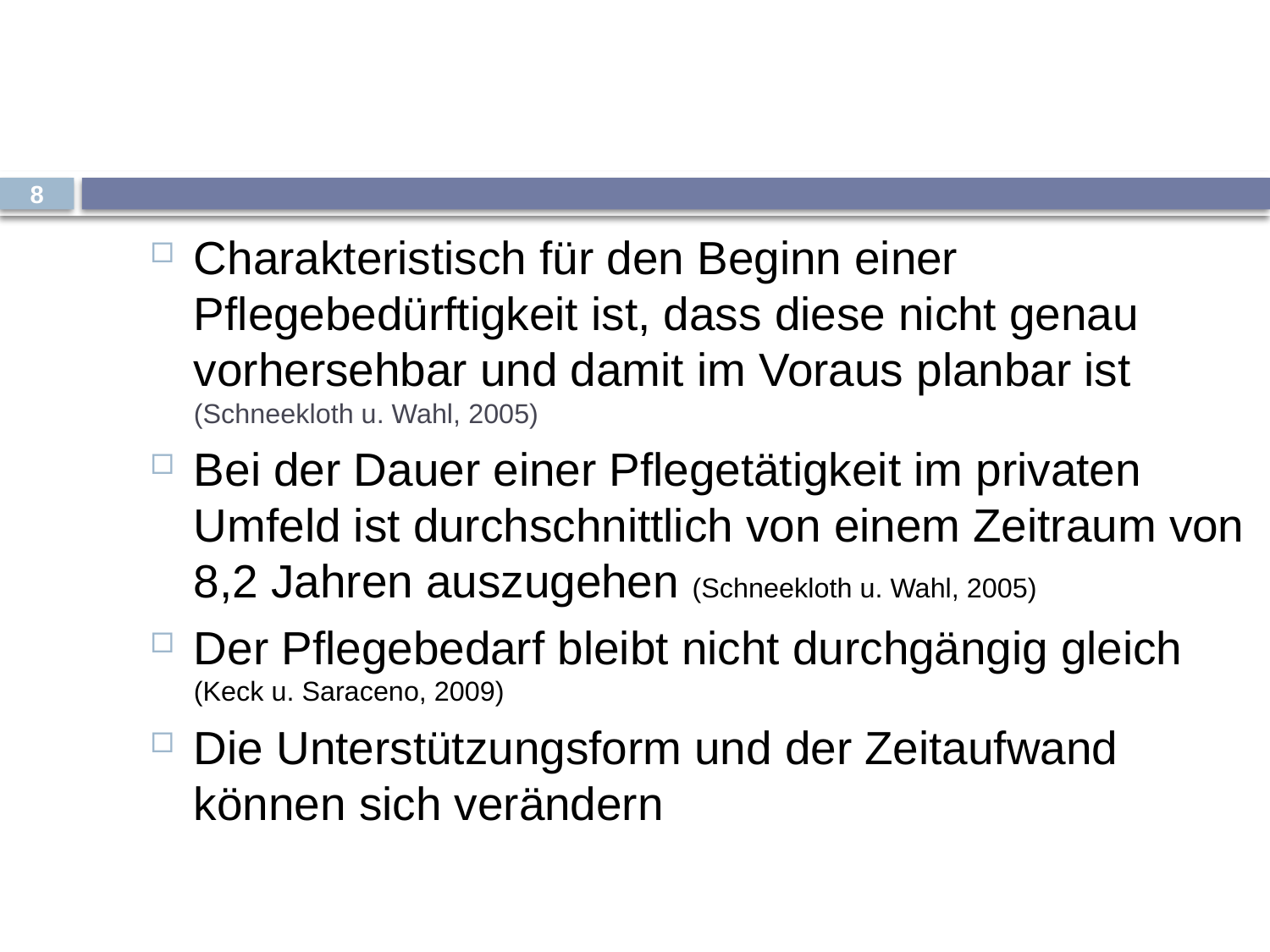

8
Charakteristisch für den Beginn einer Pflegebedürftigkeit ist, dass diese nicht genau vorhersehbar und damit im Voraus planbar ist (Schneekloth u. Wahl, 2005)
Bei der Dauer einer Pflegetätigkeit im privaten Umfeld ist durchschnittlich von einem Zeitraum von 8,2 Jahren auszugehen (Schneekloth u. Wahl, 2005)
Der Pflegebedarf bleibt nicht durchgängig gleich (Keck u. Saraceno, 2009)
Die Unterstützungsform und der Zeitaufwand können sich verändern